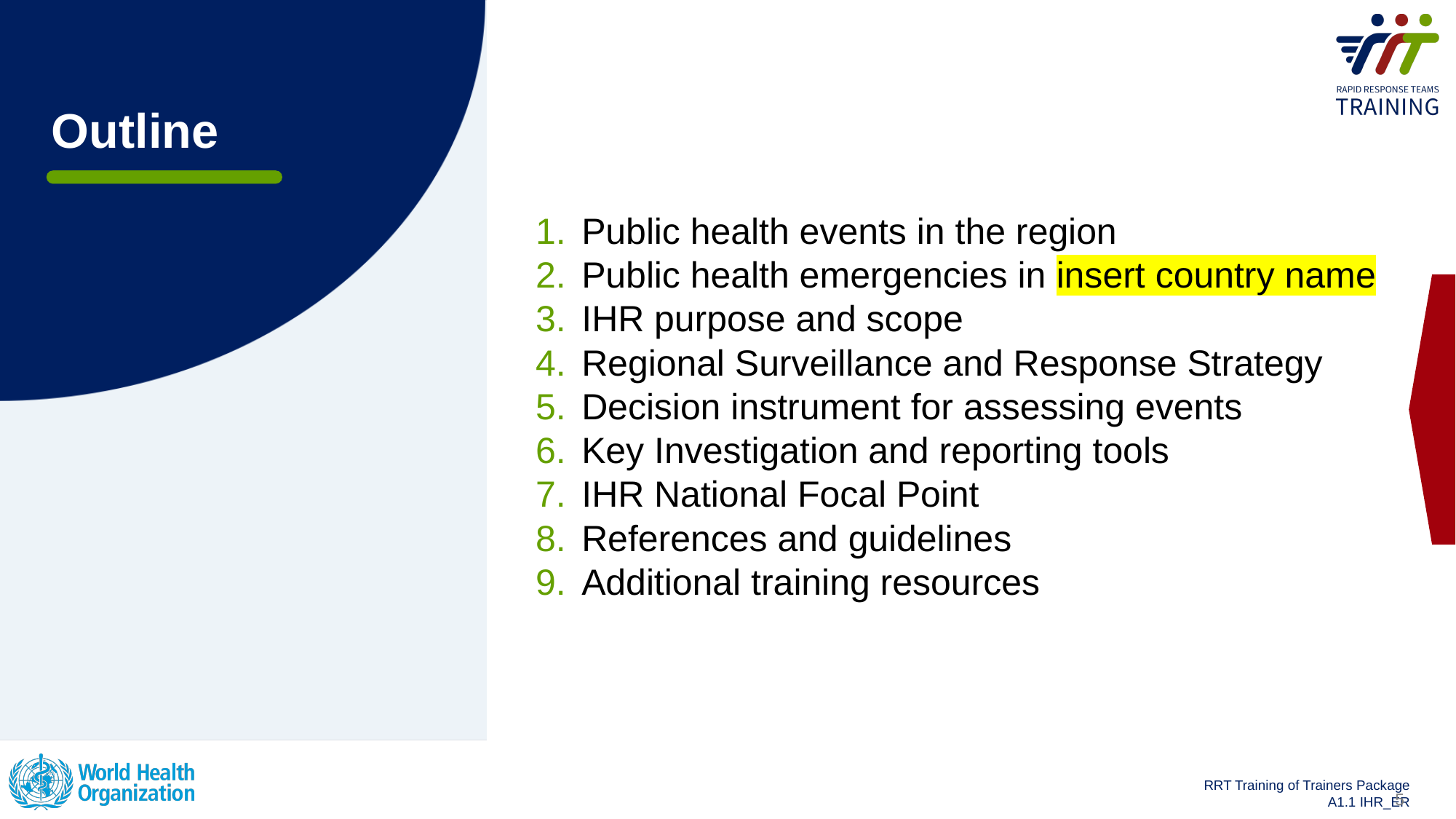

# Outline

Public health events in the region
Public health emergencies in insert country name
IHR purpose and scope
Regional Surveillance and Response Strategy
Decision instrument for assessing events
Key Investigation and reporting tools
IHR National Focal Point
References and guidelines
Additional training resources